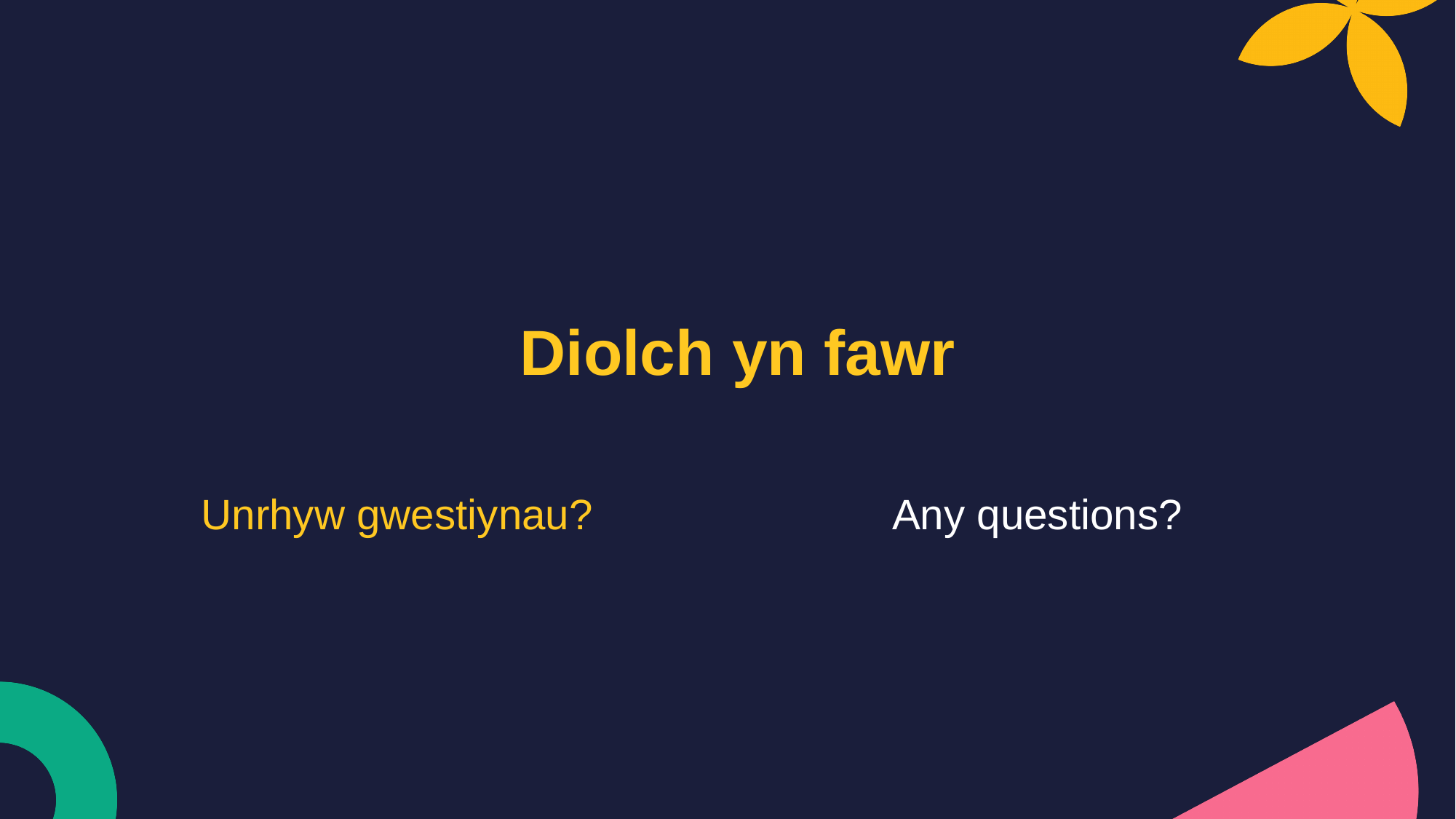

Diolch yn fawr
Unrhyw gwestiynau?
Any questions?